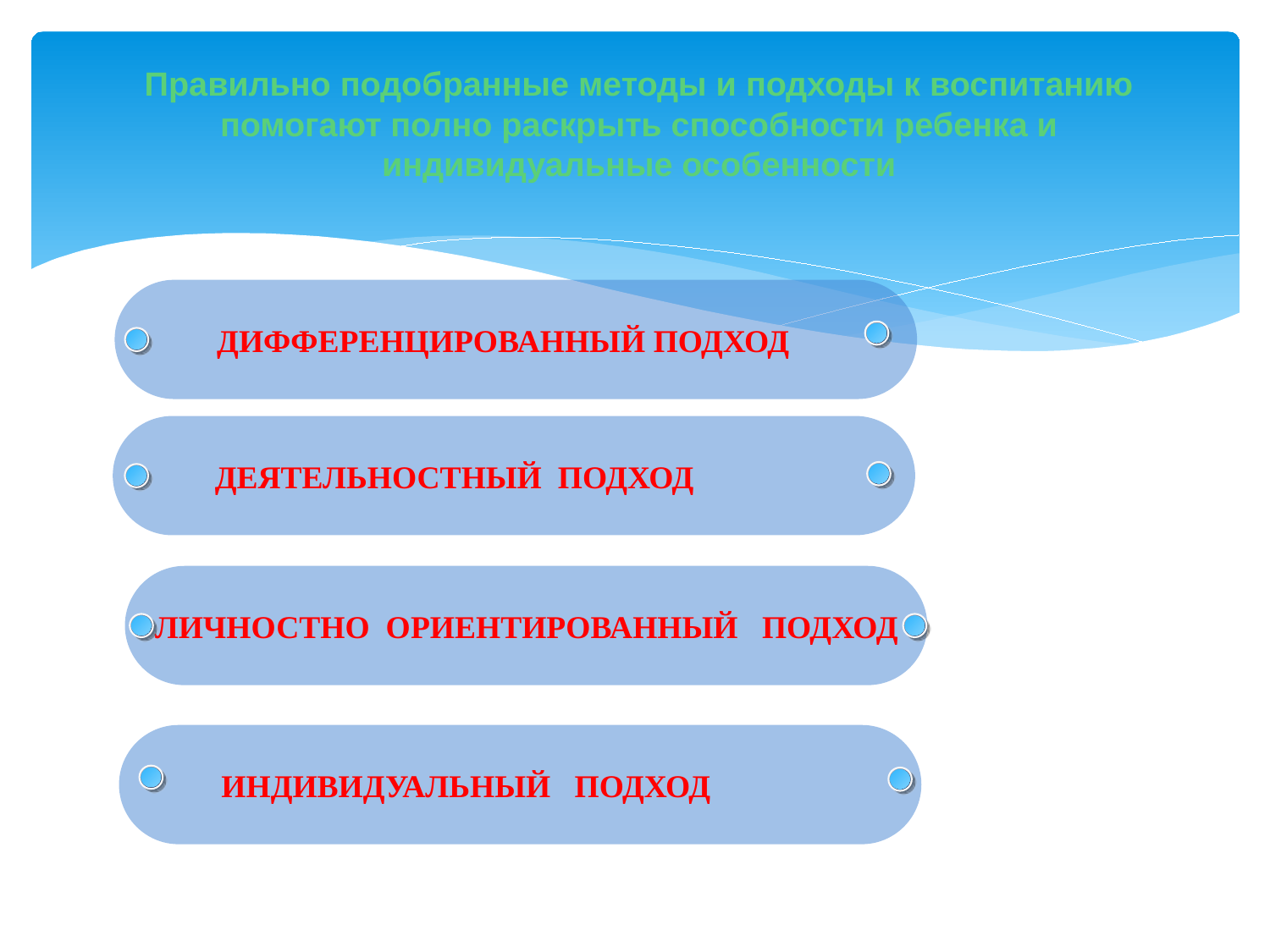

# Правильно подобранные методы и подходы к воспитанию помогают полно раскрыть способности ребенка и индивидуальные особенности
         ДИФФЕРЕНЦИРОВАННЫЙ ПОДХОД

         ДЕЯТЕЛЬНОСТНЫЙ  ПОДХОД

ЛИЧНОСТНО  ОРИЕНТИРОВАННЫЙ   ПОДХОД

         ИНДИВИДУАЛЬНЫЙ   ПОДХОД